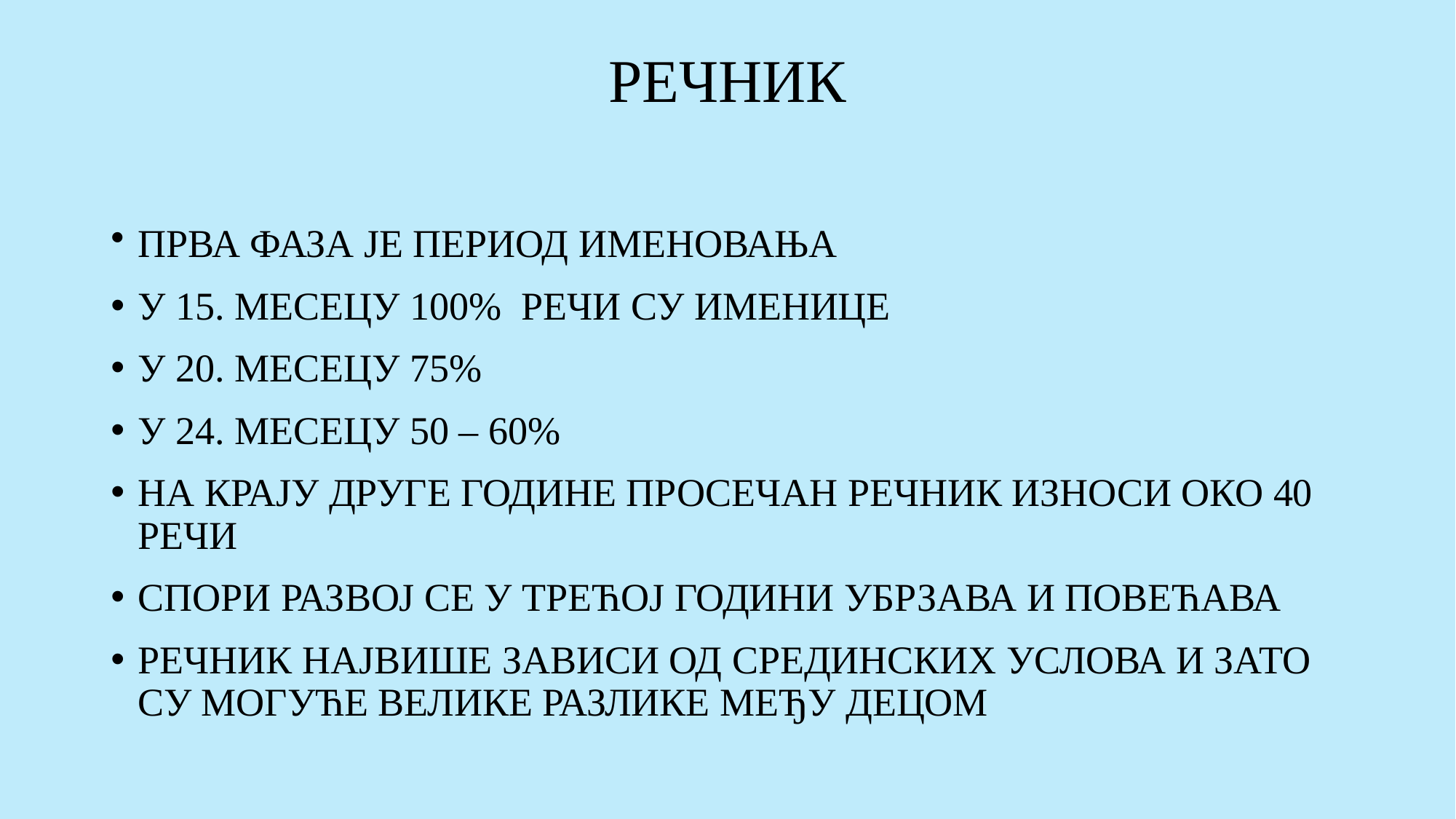

# РЕЧНИК
ПРВА ФАЗА ЈЕ ПЕРИОД ИМЕНОВАЊА
У 15. МЕСЕЦУ 100%  РЕЧИ СУ ИМЕНИЦЕ
У 20. МЕСЕЦУ 75%
У 24. МЕСЕЦУ 50 – 60%
НА КРАЈУ ДРУГЕ ГОДИНЕ ПРОСЕЧАН РЕЧНИК ИЗНОСИ ОКО 40 РЕЧИ
СПОРИ РАЗВОЈ СЕ У ТРЕЋОЈ ГОДИНИ УБРЗАВА И ПОВЕЋАВА
РЕЧНИК НАЈВИШЕ ЗАВИСИ ОД СРЕДИНСКИХ УСЛОВА И ЗАТО СУ МОГУЋЕ ВЕЛИКЕ РАЗЛИКЕ МЕЂУ ДЕЦОМ